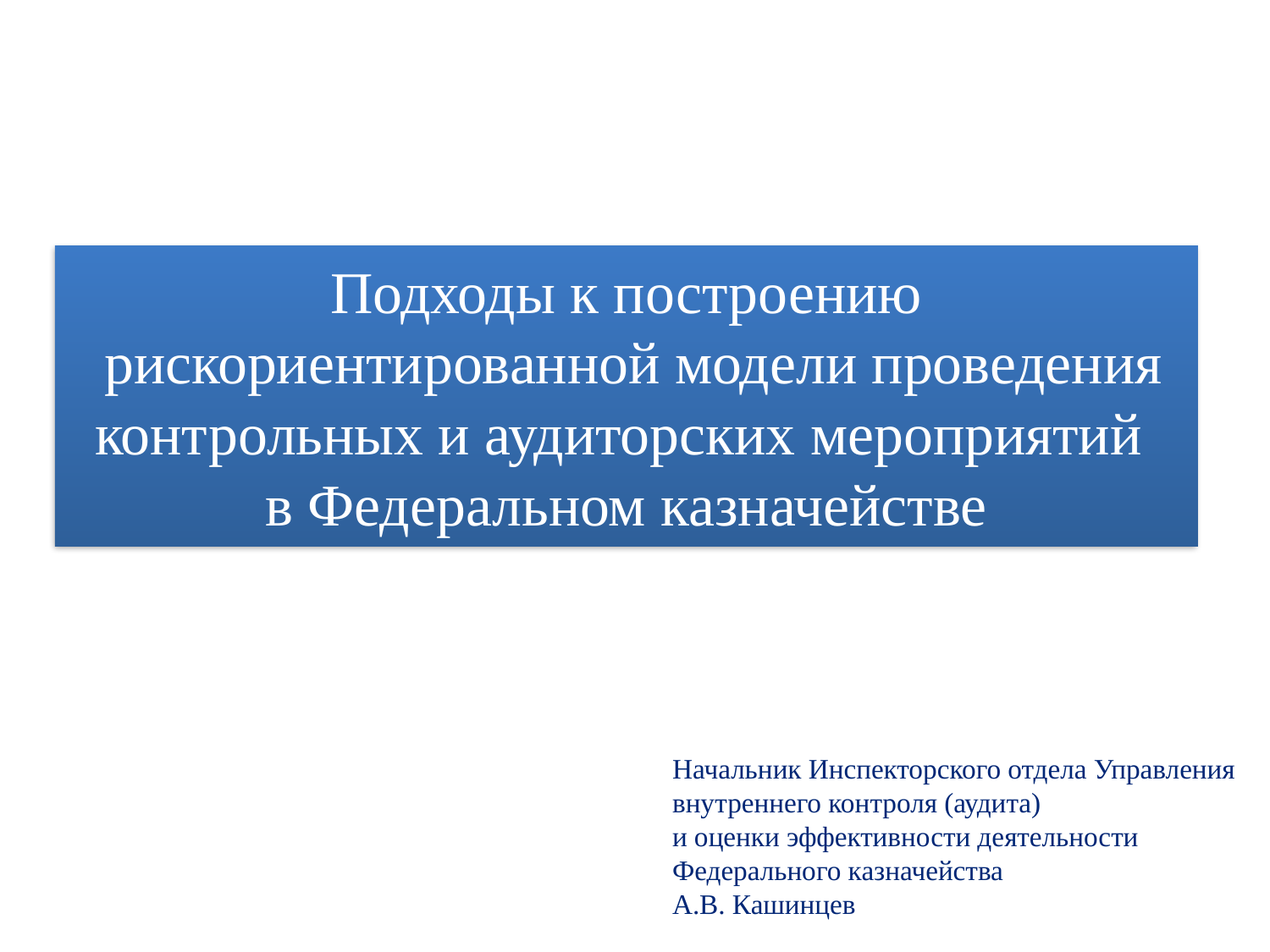

# Подходы к построению рискориентированной модели проведения контрольных и аудиторских мероприятий в Федеральном казначействе
Начальник Инспекторского отдела Управления внутреннего контроля (аудита)
и оценки эффективности деятельности Федерального казначейства
А.В. Кашинцев